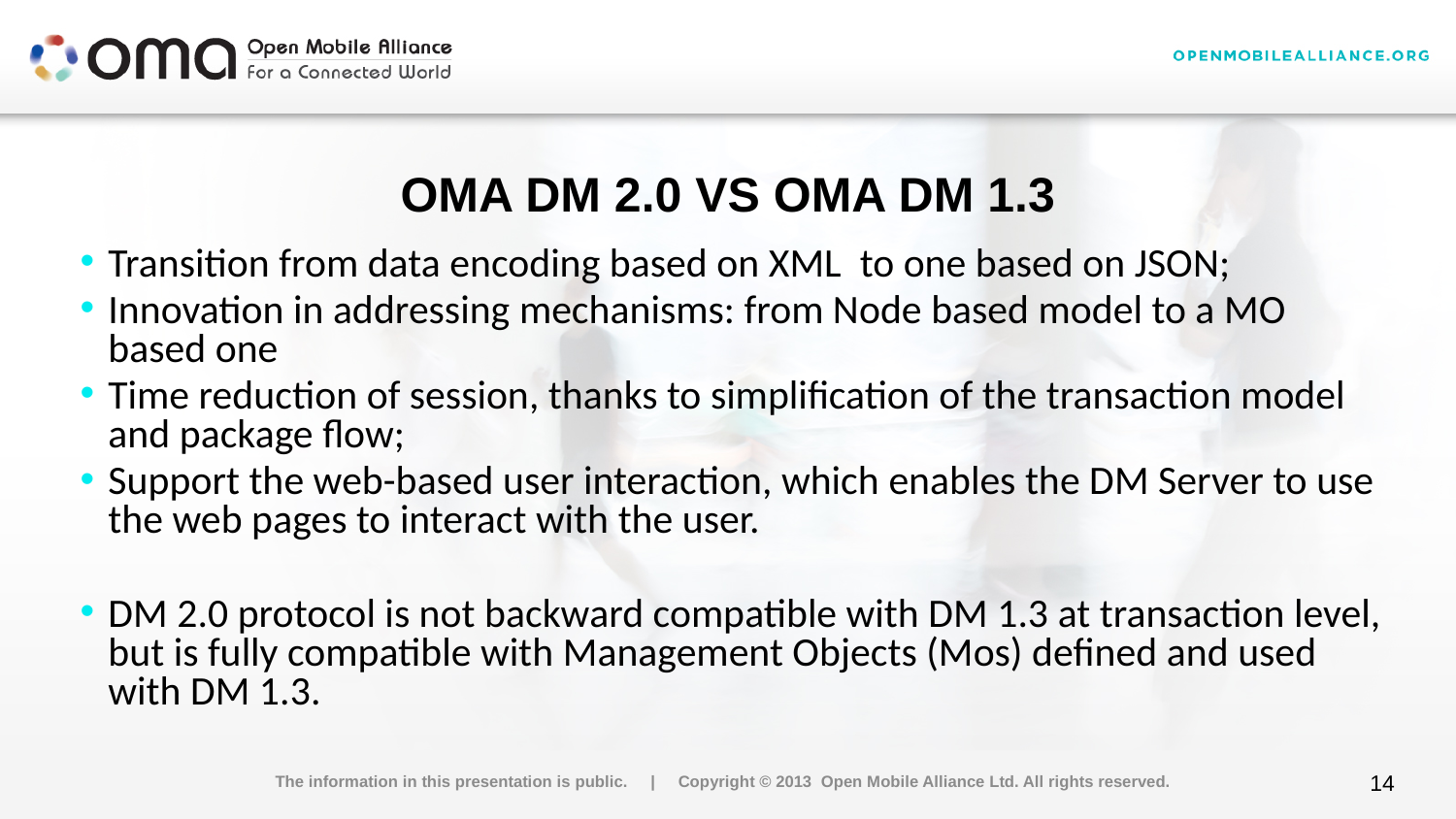

# OMA DM 2.0 vs OMA DM 1.3
Transition from data encoding based on XML  to one based on JSON;
Innovation in addressing mechanisms: from Node based model to a MO based one
Time reduction of session, thanks to simplification of the transaction model and package flow;
Support the web-based user interaction, which enables the DM Server to use the web pages to interact with the user.

DM 2.0 protocol is not backward compatible with DM 1.3 at transaction level, but is fully compatible with Management Objects (Mos) defined and used with DM 1.3.
The information in this presentation is public.     |     Copyright © 2013  Open Mobile Alliance Ltd. All rights reserved.